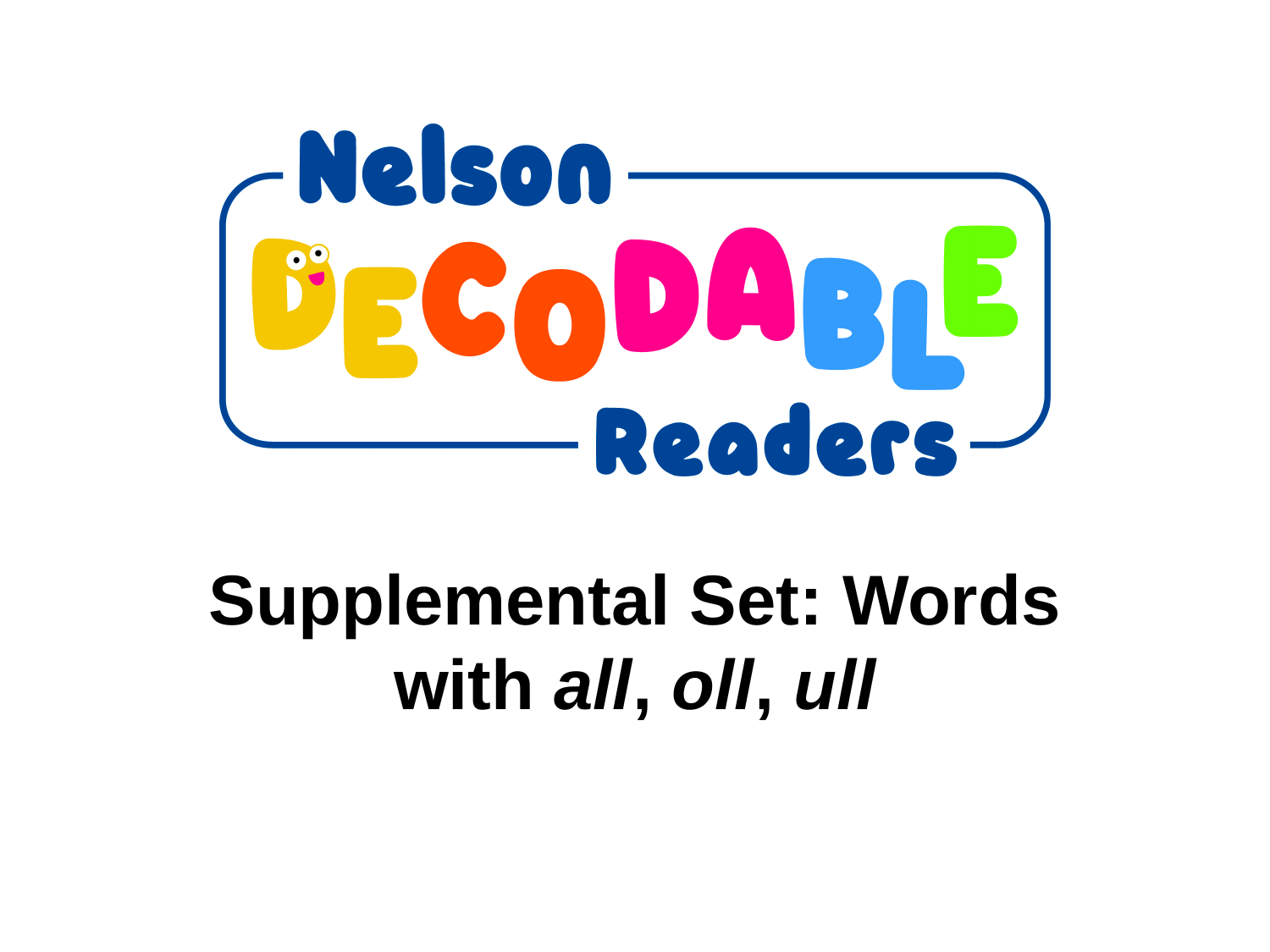

Supplemental Set: Words with all, oll, ull